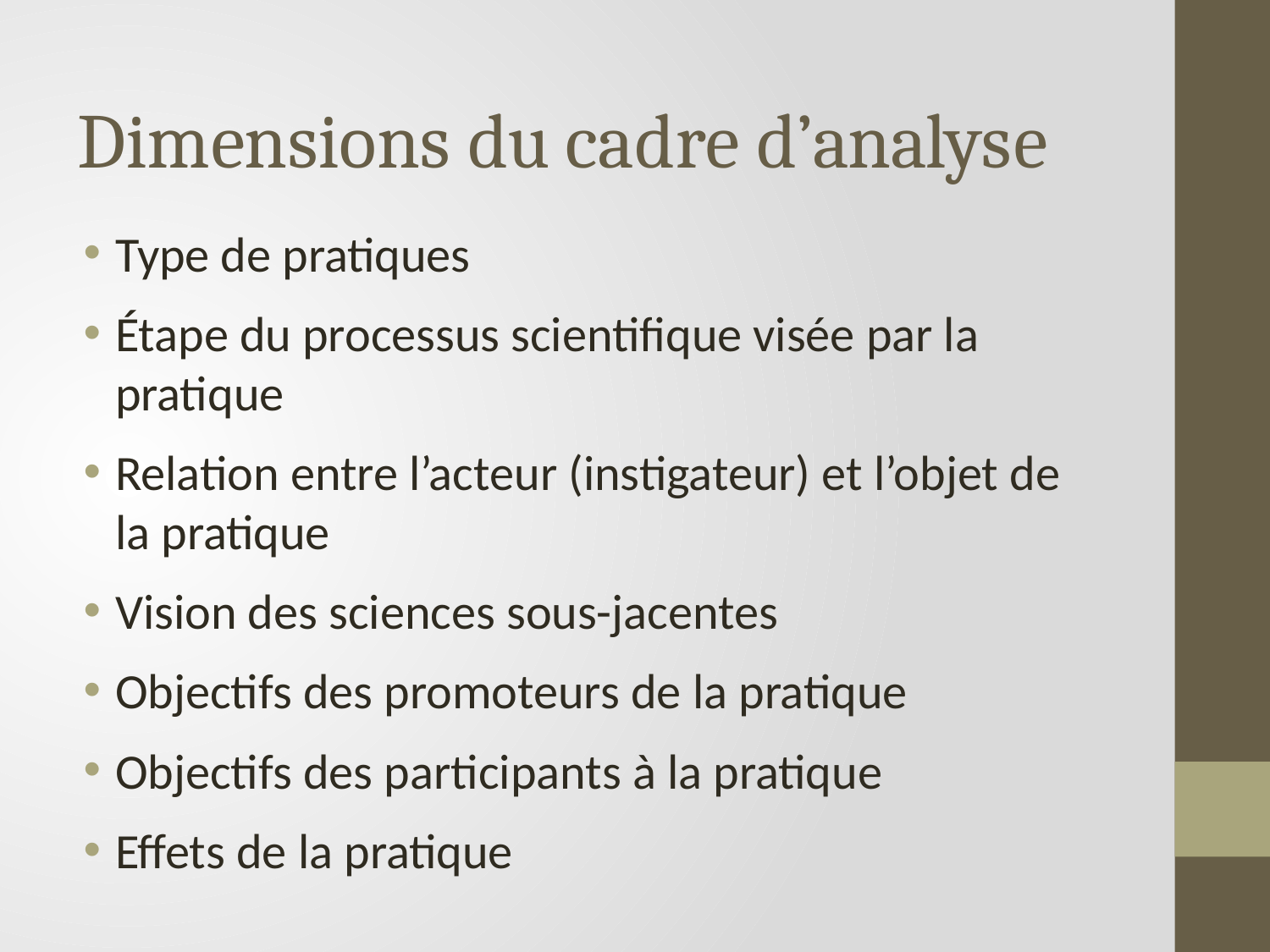

# Dimensions du cadre d’analyse
Type de pratiques
Étape du processus scientifique visée par la pratique
Relation entre l’acteur (instigateur) et l’objet de la pratique
Vision des sciences sous-jacentes
Objectifs des promoteurs de la pratique
Objectifs des participants à la pratique
Effets de la pratique